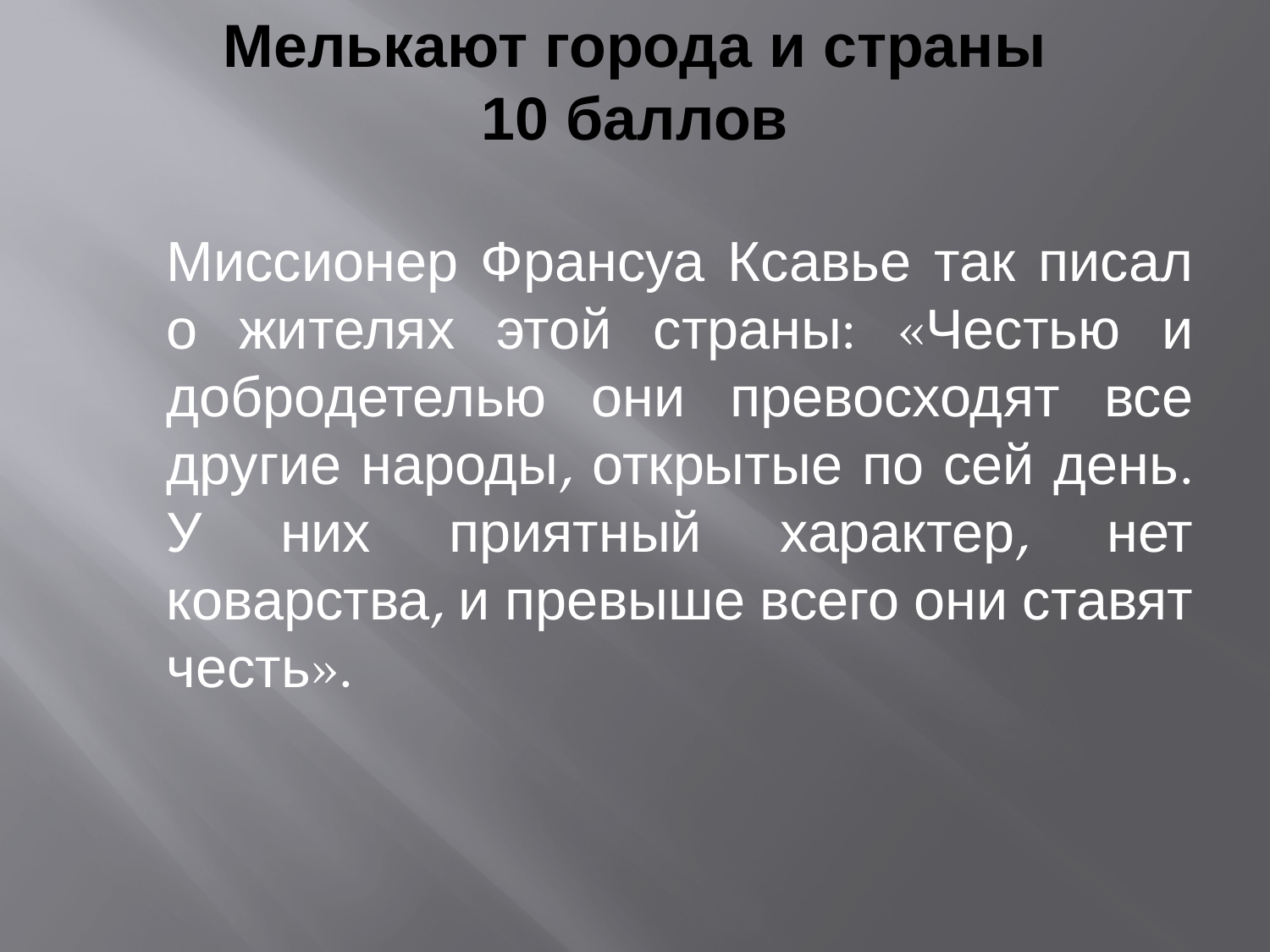

# Мелькают города и страны 10 баллов

	Миссионер Франсуа Ксавье так писал о жителях этой страны: «Честью и добродетелью они превосходят все другие народы, открытые по сей день. У них приятный характер, нет коварства, и превыше всего они ставят честь».